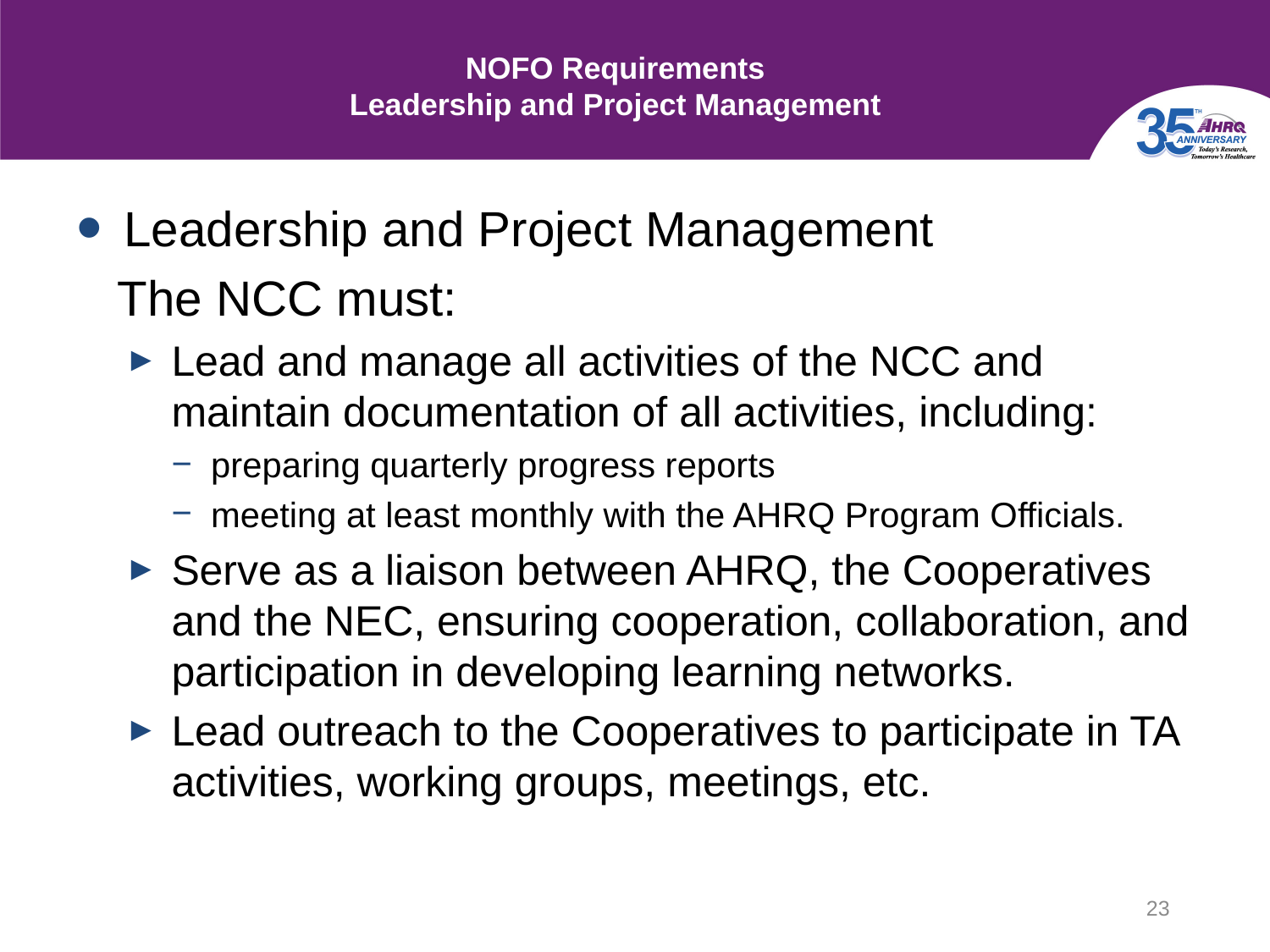

# NOFO Requirements Leadership and Project Management
Leadership and Project Management
   The NCC must:
Lead and manage all activities of the NCC and maintain documentation of all activities, including:
preparing quarterly progress reports
meeting at least monthly with the AHRQ Program Officials.
Serve as a liaison between AHRQ, the Cooperatives and the NEC, ensuring cooperation, collaboration, and participation in developing learning networks.
Lead outreach to the Cooperatives to participate in TA activities, working groups, meetings, etc.

23